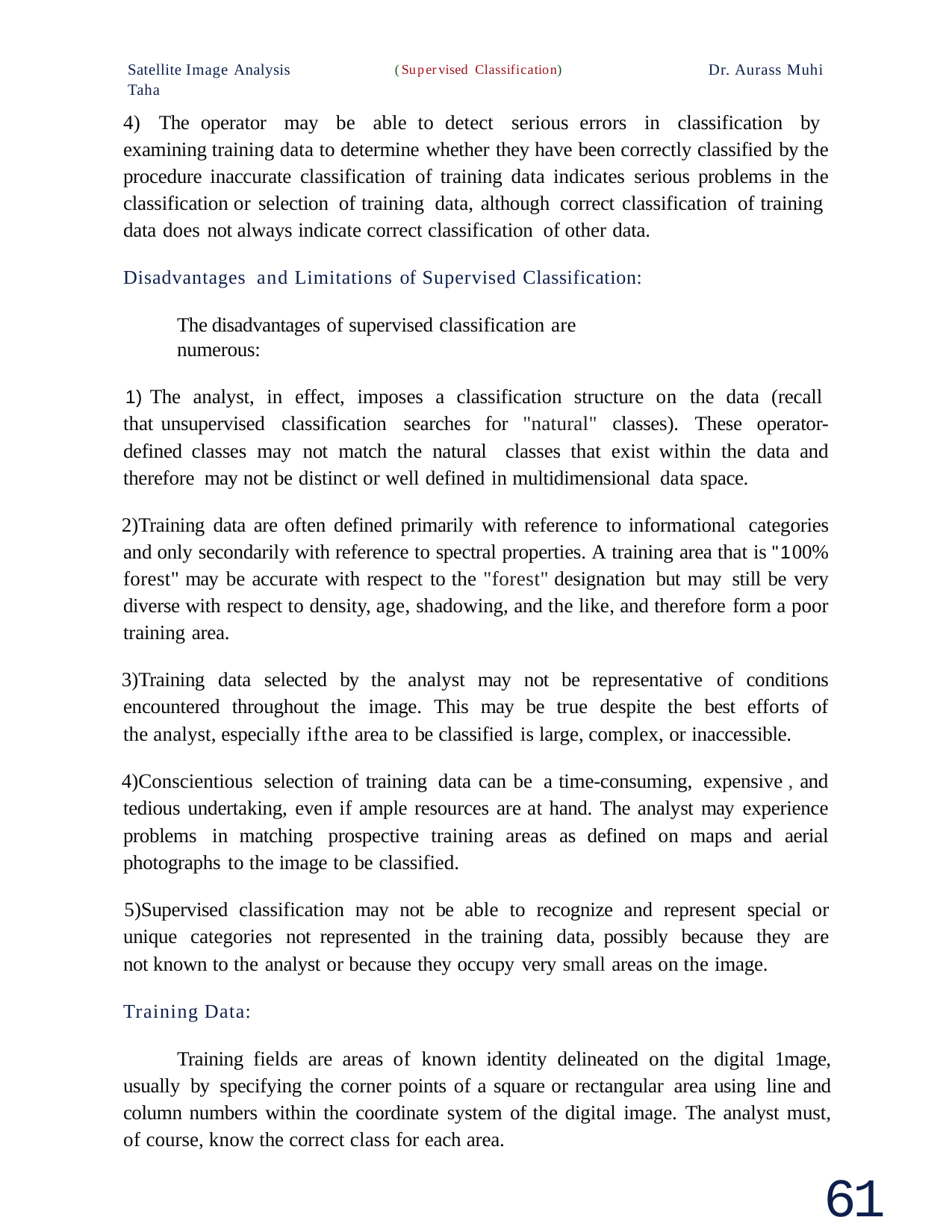

Satellite Image Analysis                        (Supervised  Classification)                         Dr. Aurass Muhi Taha

4)  The operator  may  be  able to detect  serious errors  in  classification  by  examining training data to determine whether they have been correctly classified by the procedure inaccurate classification of training data indicates serious problems in the classification or selection  of training  data, although  correct classification  of training  data does not always indicate correct classification  of other data.

Disadvantages  and Limitations of Supervised Classification:

The disadvantages of supervised classification are numerous:

1) The  analyst,  in  effect,  imposes  a  classification  structure  on  the  data  (recall  that unsupervised  classification  searches  for  "natural"  classes).  These  operator-defined classes may not match the natural  classes that exist within the data and therefore  may not be distinct or well defined in multidimensional  data space.

Training data are often defined primarily with reference to informational  categories and only secondarily with reference to spectral properties. A training area that is "100% forest" may be accurate with respect to the "forest" designation  but may  still be very diverse with respect to density, age, shadowing, and the like, and therefore form a poor training area.

Training  data  selected  by  the  analyst  may  not  be  representative  of  conditions encountered  throughout  the  image.  This  may  be  true  despite  the  best  efforts  of the analyst, especially ifthe area to be classified is large, complex, or inaccessible.

Conscientious  selection of training  data can be  a time-consuming,  expensive , and tedious undertaking, even if ample resources are at hand. The analyst may experience problems   in  matching   prospective  training  areas  as  defined  on  maps  and  aerial photographs to the image to be classified.

Supervised  classification  may  not  be  able  to  recognize  and  represent  special  or unique  categories  not represented  in the training  data, possibly  because  they  are not known to the analyst or because they occupy very small areas on the image.

Training Data:

Training  fields  are  areas  of  known  identity  delineated  on  the  digital  1mage, usually  by  specifying the corner points of a square or rectangular  area using  line and column numbers within the coordinate system of the digital image. The analyst must, of course, know the correct class for each area.

61